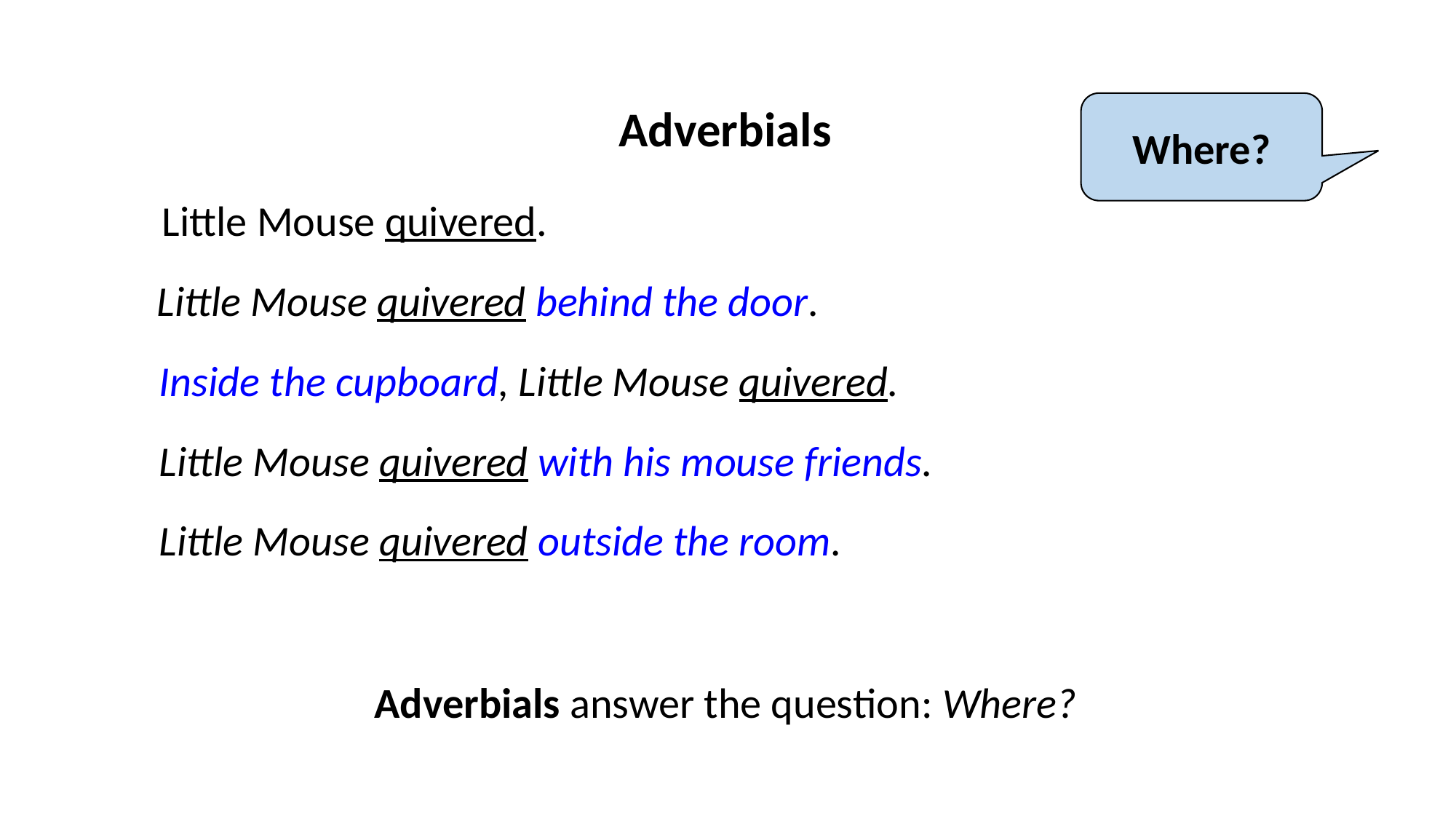

Adverbials
Where?
Little Mouse quivered.
Little Mouse quivered behind the door.
Inside the cupboard, Little Mouse quivered.
Little Mouse quivered with his mouse friends.
Little Mouse quivered outside the room.
Adverbials answer the question: Where?